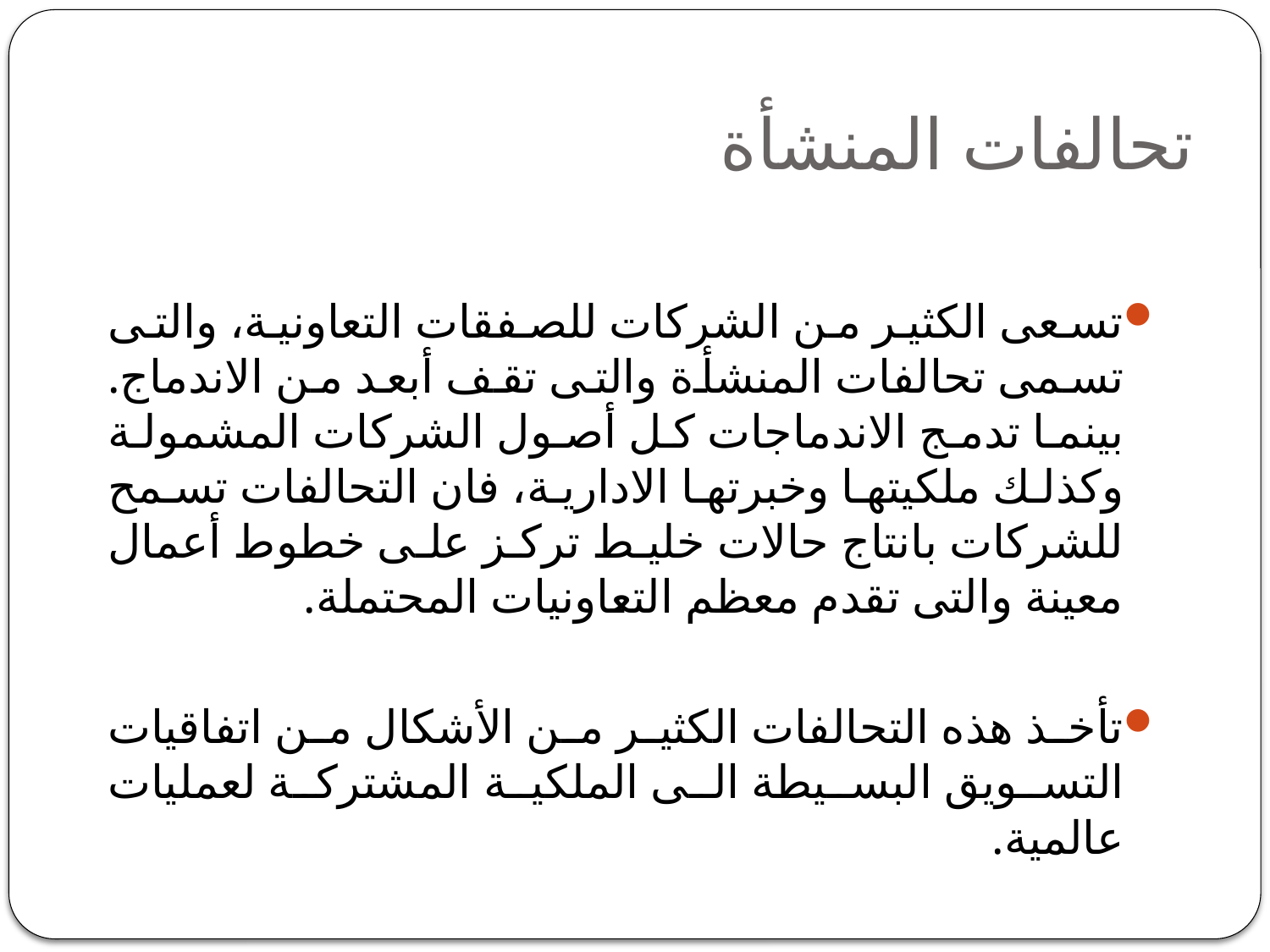

# تحالفات المنشأة
تسعى الكثير من الشركات للصفقات التعاونية، والتى تسمى تحالفات المنشأة والتى تقف أبعد من الاندماج. بينما تدمج الاندماجات كل أصول الشركات المشمولة وكذلك ملكيتها وخبرتها الادارية، فان التحالفات تسمح للشركات بانتاج حالات خليط تركز على خطوط أعمال معينة والتى تقدم معظم التعاونيات المحتملة.

تأخذ هذه التحالفات الكثير من الأشكال من اتفاقيات التسويق البسيطة الى الملكية المشتركة لعمليات عالمية.